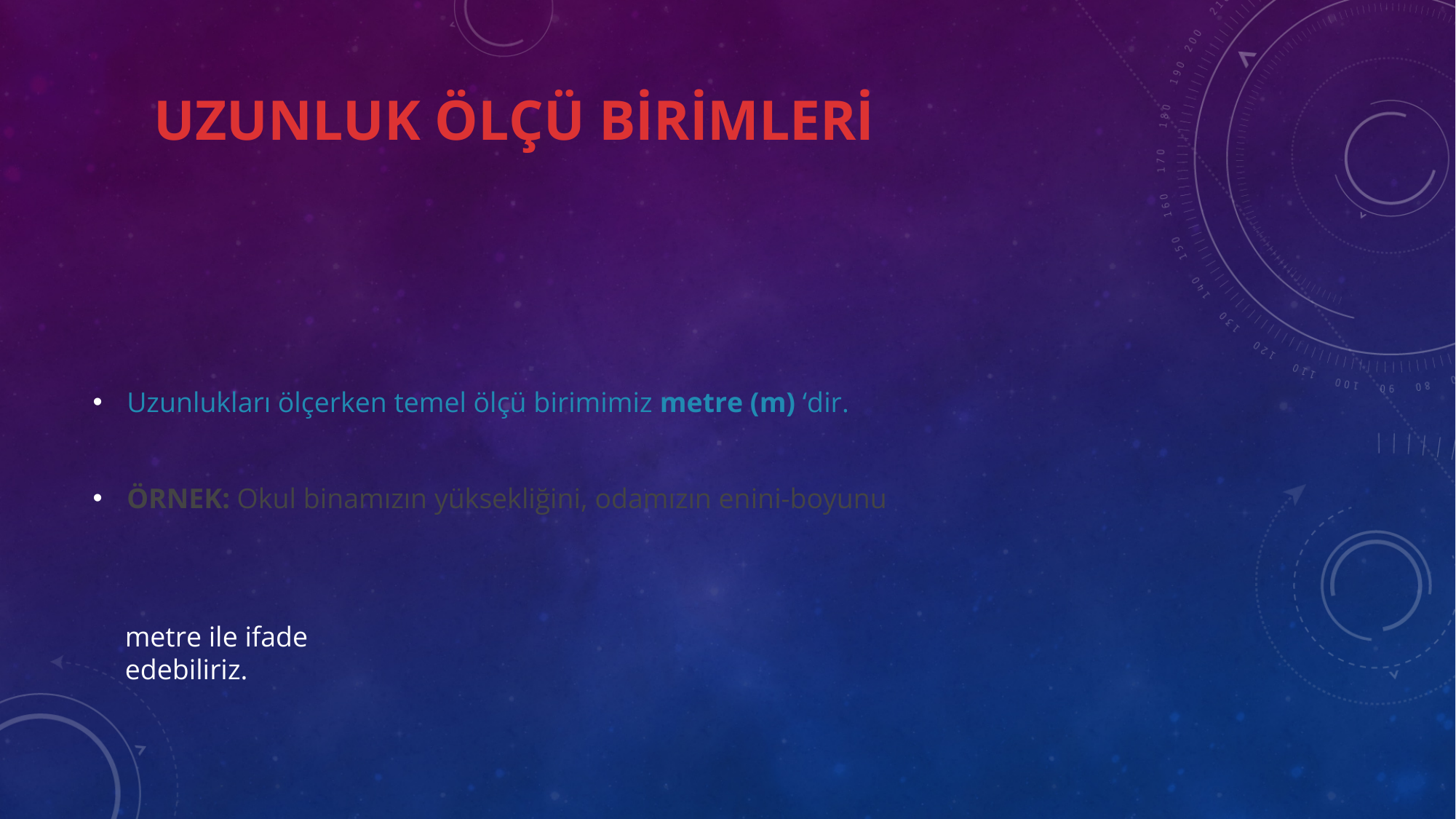

# UZUNLUK ÖLÇÜ BİRİMLERİ
Uzunlukları ölçerken temel ölçü birimimiz metre (m) ‘dir.

ÖRNEK: Okul binamızın yüksekliğini, odamızın enini-boyunu

metre ile ifade edebiliriz.